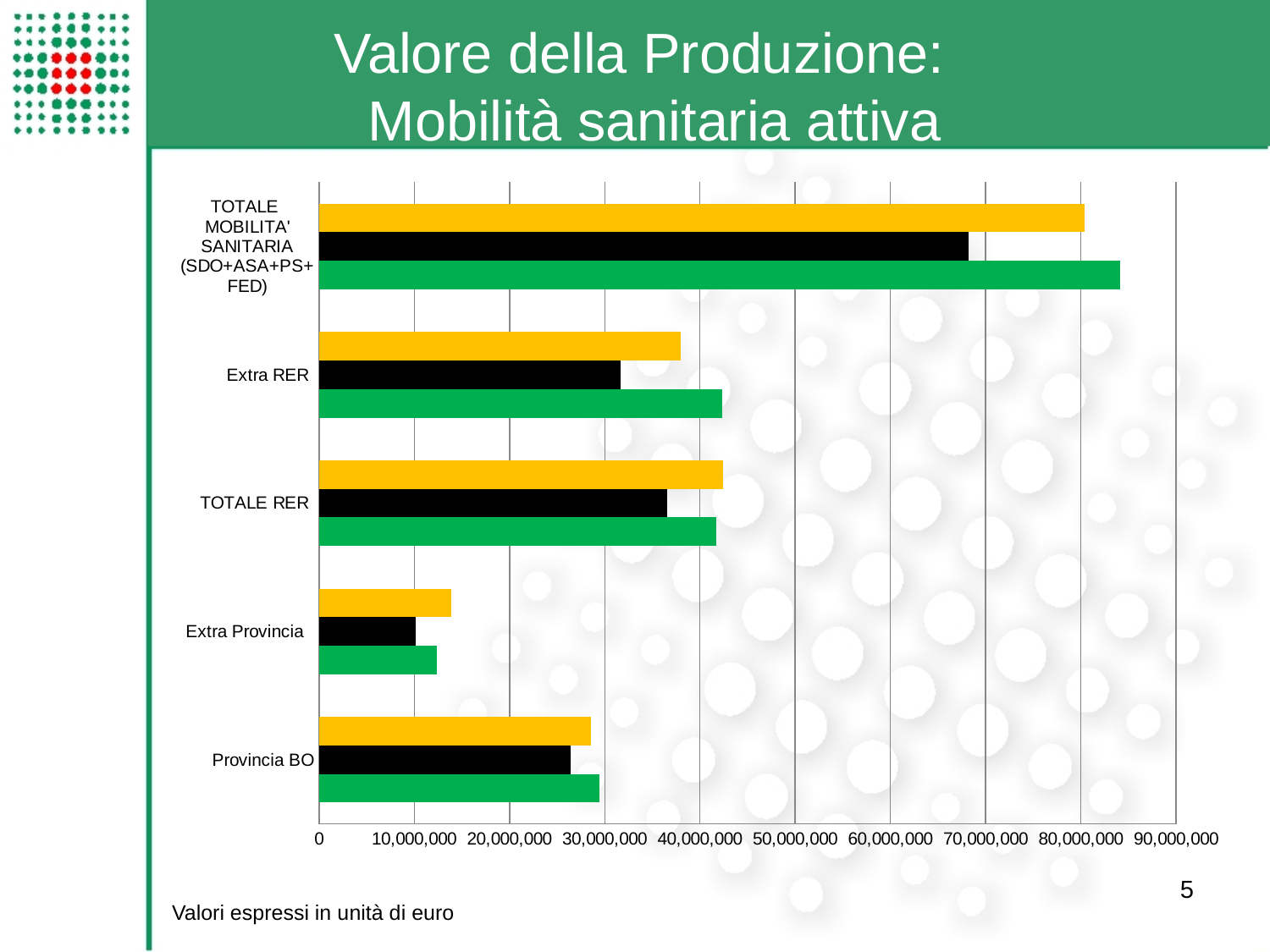

Valore della Produzione:
Mobilità sanitaria attiva

### Chart

| Category | Consuntivo 2019 | Consuntivo 2020 |  Previsione  2021 |
|---|---|---|---|
| Provincia BO | 29410714.0 | 26402563.0 | 28530222.0 |
| Extra Provincia   | 12351765.0 | 10147591.0 | 13888402.0 |
| TOTALE RER  | 41762479.0 | 36550155.0 | 42418624.0 |
| Extra RER  | 42378521.0 | 31701565.0 | 37974446.0 |
| TOTALE  MOBILITA' SANITARIA (SDO+ASA+PS+ FED) | 84141000.0 | 68251720.0 | 80393070.0 |
5
Valori espressi in unità di euro